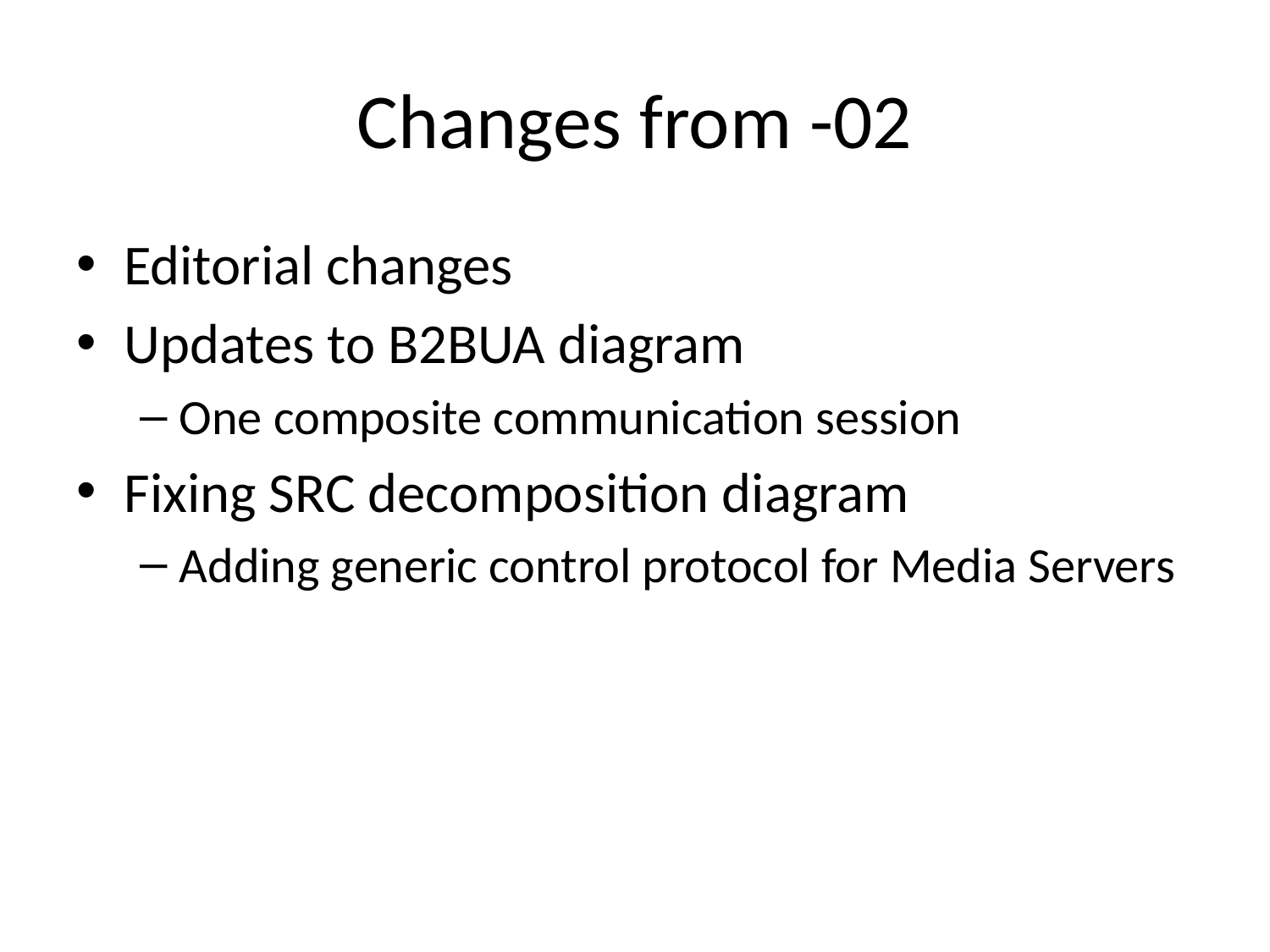

# Changes from -02
Editorial changes
Updates to B2BUA diagram
One composite communication session
Fixing SRC decomposition diagram
Adding generic control protocol for Media Servers